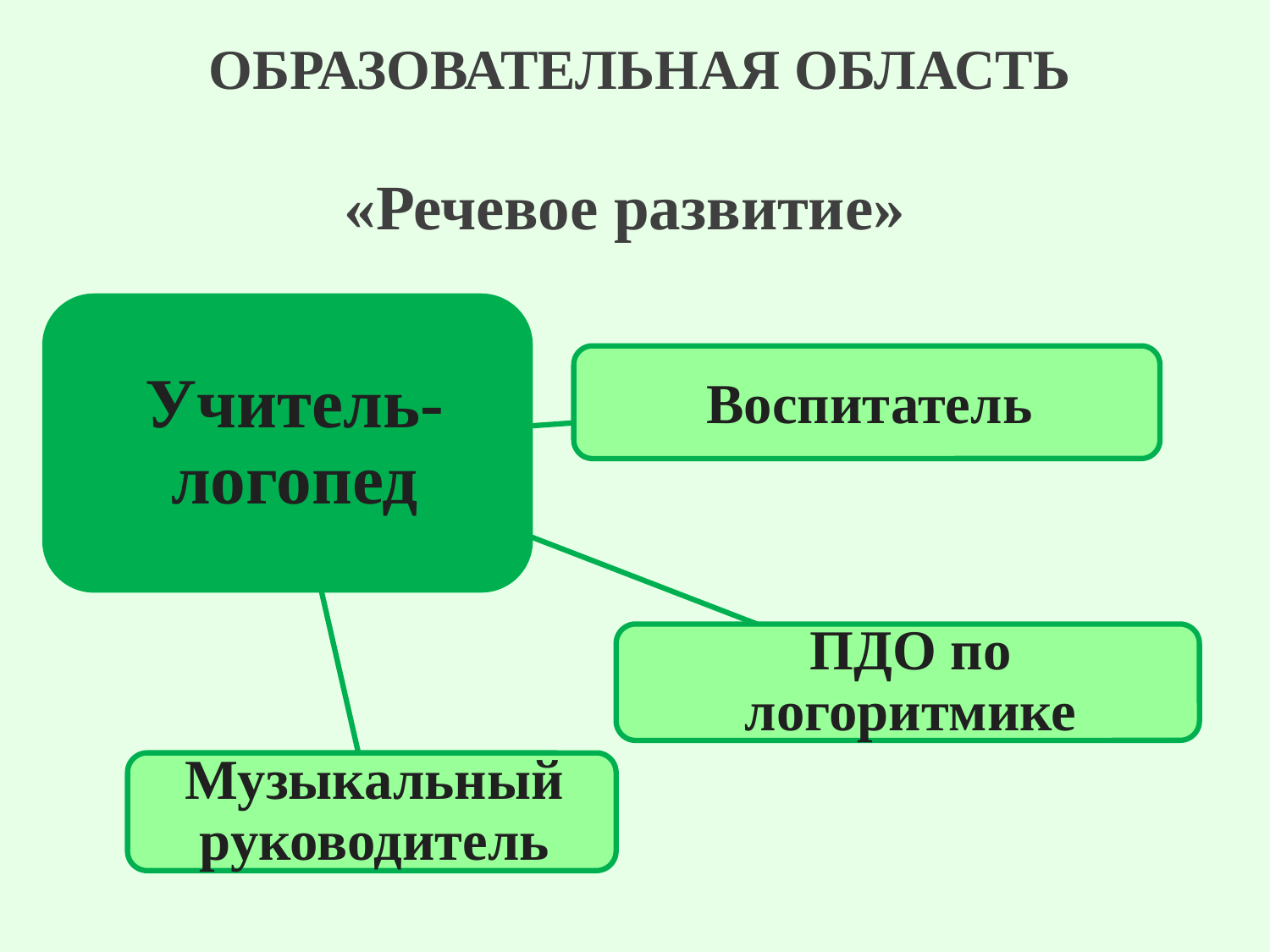

# Образовательная область
«Речевое развитие»

Учитель-логопед

Воспитатель

ПДО по логоритмике
Музыкальный руководитель